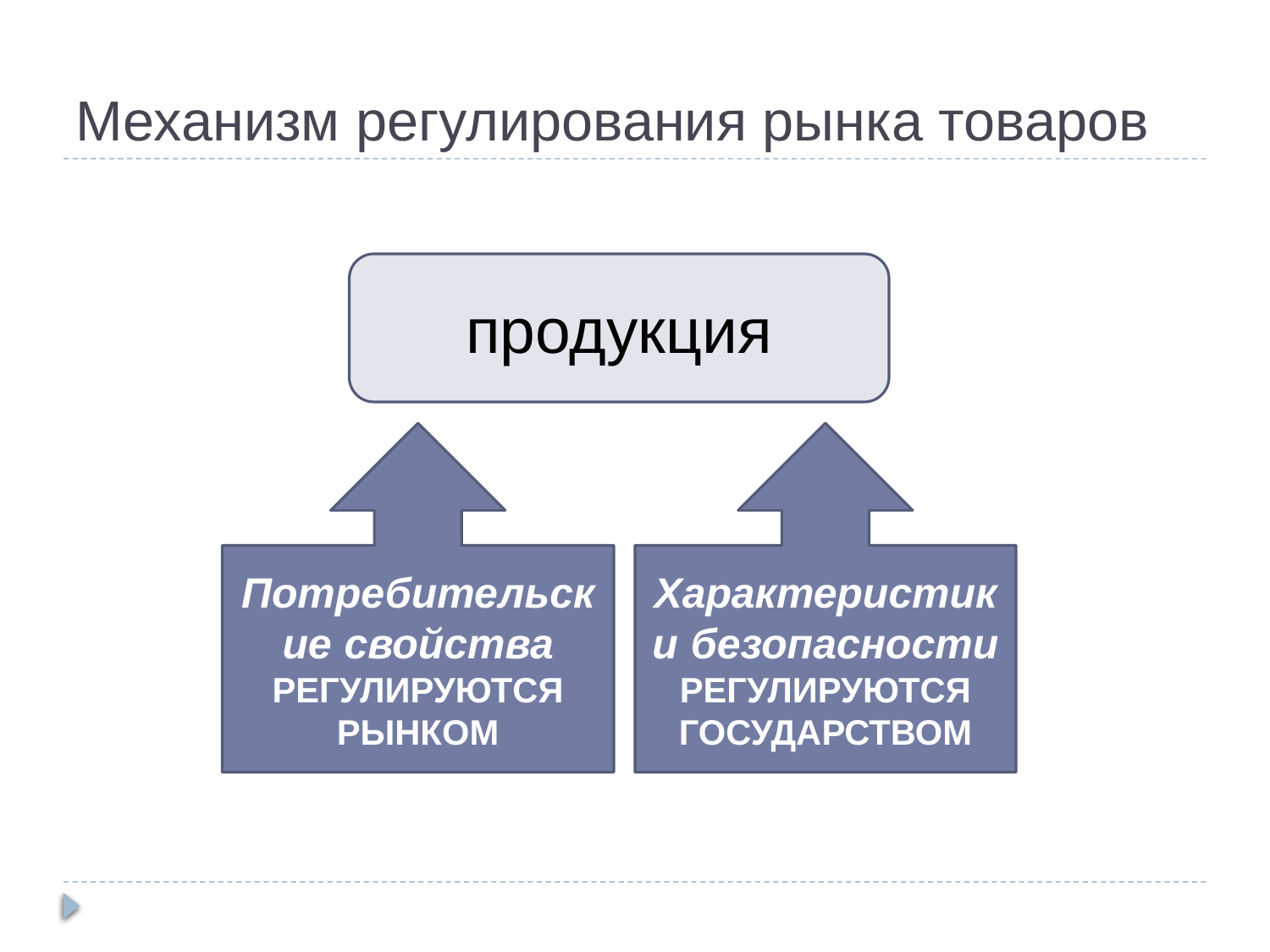

# Механизм регулирования рынка товаров
продукция
Потребительские свойства
РЕГУЛИРУЮТСЯ РЫНКОМ
Характеристики безопасности
РЕГУЛИРУЮТСЯ ГОСУДАРСТВОМ